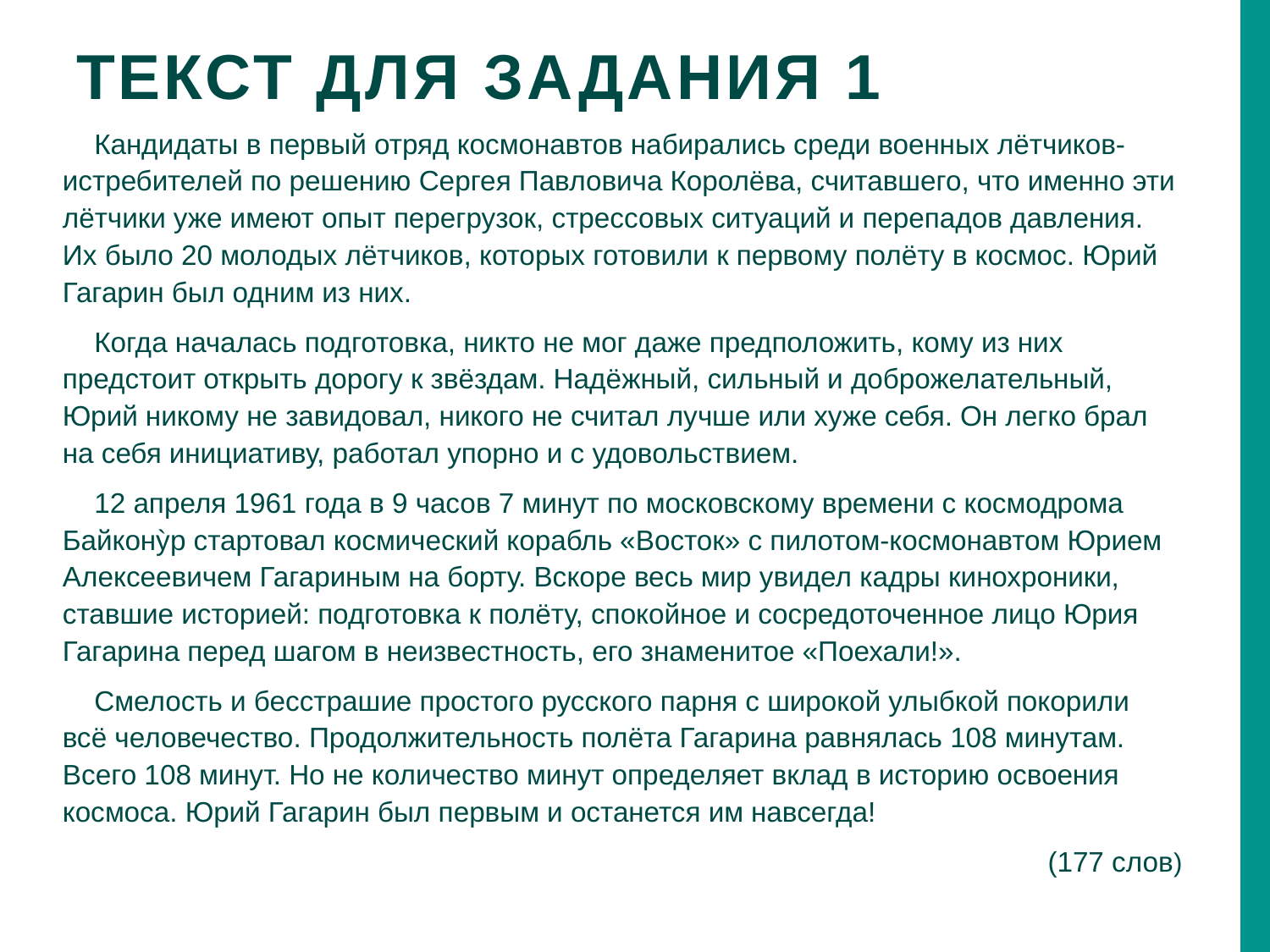

# Текст для задания 1
Кандидаты в первый отряд космонавтов набирались среди военных лётчиков-истребителей по решению Сергея Павловича Королёва, считавшего, что именно эти лётчики уже имеют опыт перегрузок, стрессовых ситуаций и перепадов давления. Их было 20 молодых лётчиков, которых готовили к первому полёту в космос. Юрий Гагарин был одним из них.
Когда началась подготовка, никто не мог даже предположить, кому из них предстоит открыть дорогу к звёздам. Надёжный, сильный и доброжелательный, Юрий никому не завидовал, никого не считал лучше или хуже себя. Он легко брал на себя инициативу, работал упорно и с удовольствием.
12 апреля 1961 года в 9 часов 7 минут по московскому времени с космодрома Байконỳр стартовал космический корабль «Восток» с пилотом-космонавтом Юрием Алексеевичем Гагариным на борту. Вскоре весь мир увидел кадры кинохроники, ставшие историей: подготовка к полёту, спокойное и сосредоточенное лицо Юрия Гагарина перед шагом в неизвестность, его знаменитое «Поехали!».
Смелость и бесстрашие простого русского парня с широкой улыбкой покорили всё человечество. Продолжительность полёта Гагарина равнялась 108 минутам. Всего 108 минут. Но не количество минут определяет вклад в историю освоения космоса. Юрий Гагарин был первым и останется им навсегда!
(177 слов)